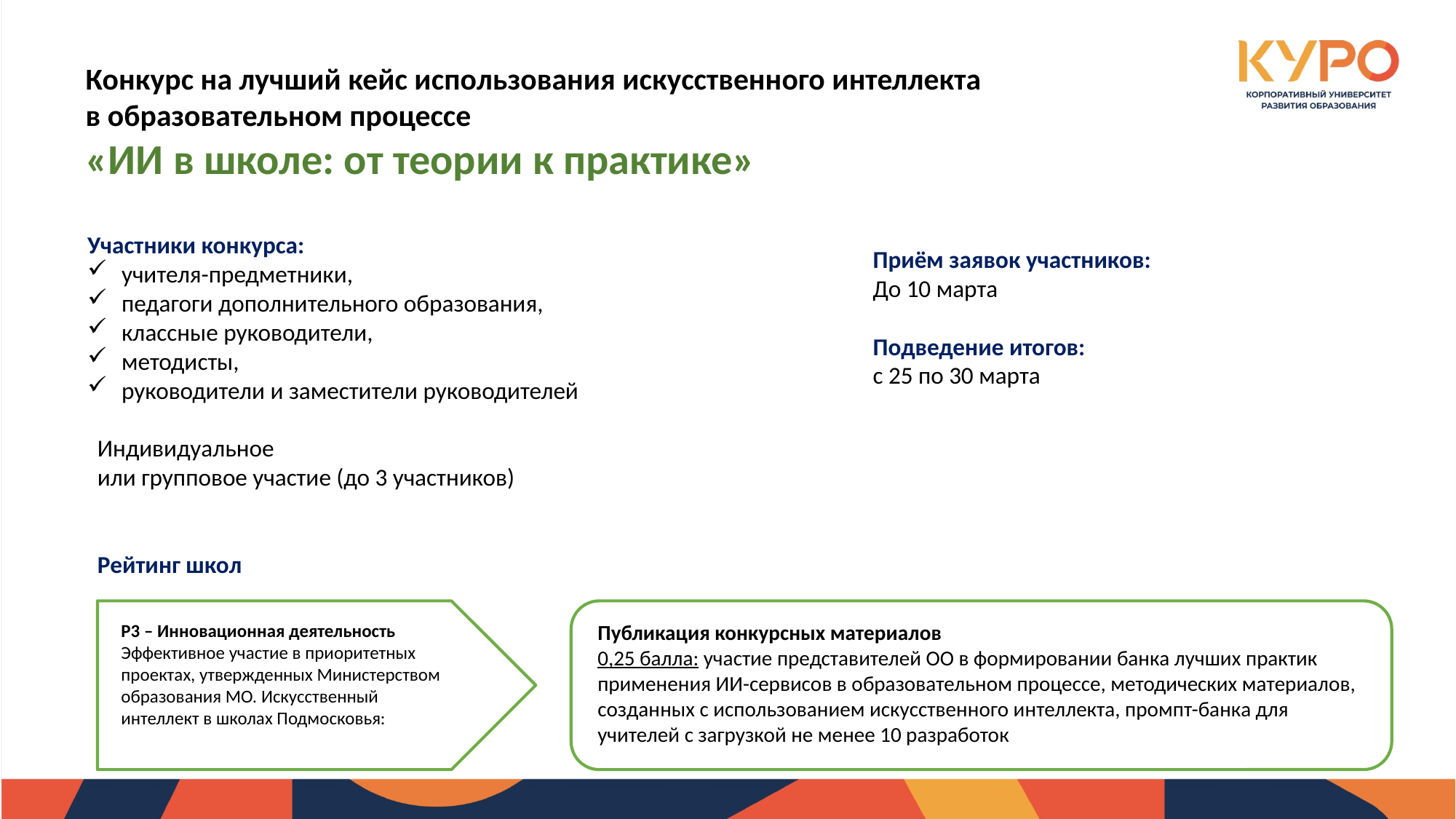

Конкурс на лучший кейс использования искусственного интеллекта
в образовательном процессе
«ИИ в школе: от теории к практике»
Участники конкурса:
учителя-предметники,
педагоги дополнительного образования,
классные руководители,
методисты,
руководители и заместители руководителей
Приём заявок участников:
До 10 марта

Подведение итогов:
с 25 по 30 марта
Индивидуальное
или групповое участие (до 3 участников)

Рейтинг школ

Р3 – Инновационная деятельность
Эффективное участие в приоритетных проектах, утвержденных Министерством образования МО. Искусственный интеллект в школах Подмосковья:
Публикация конкурсных материалов
0,25 балла: участие представителей ОО в формировании банка лучших практик применения ИИ-сервисов в образовательном процессе, методических материалов, созданных с использованием искусственного интеллекта, промпт-банка для учителей с загрузкой не менее 10 разработок